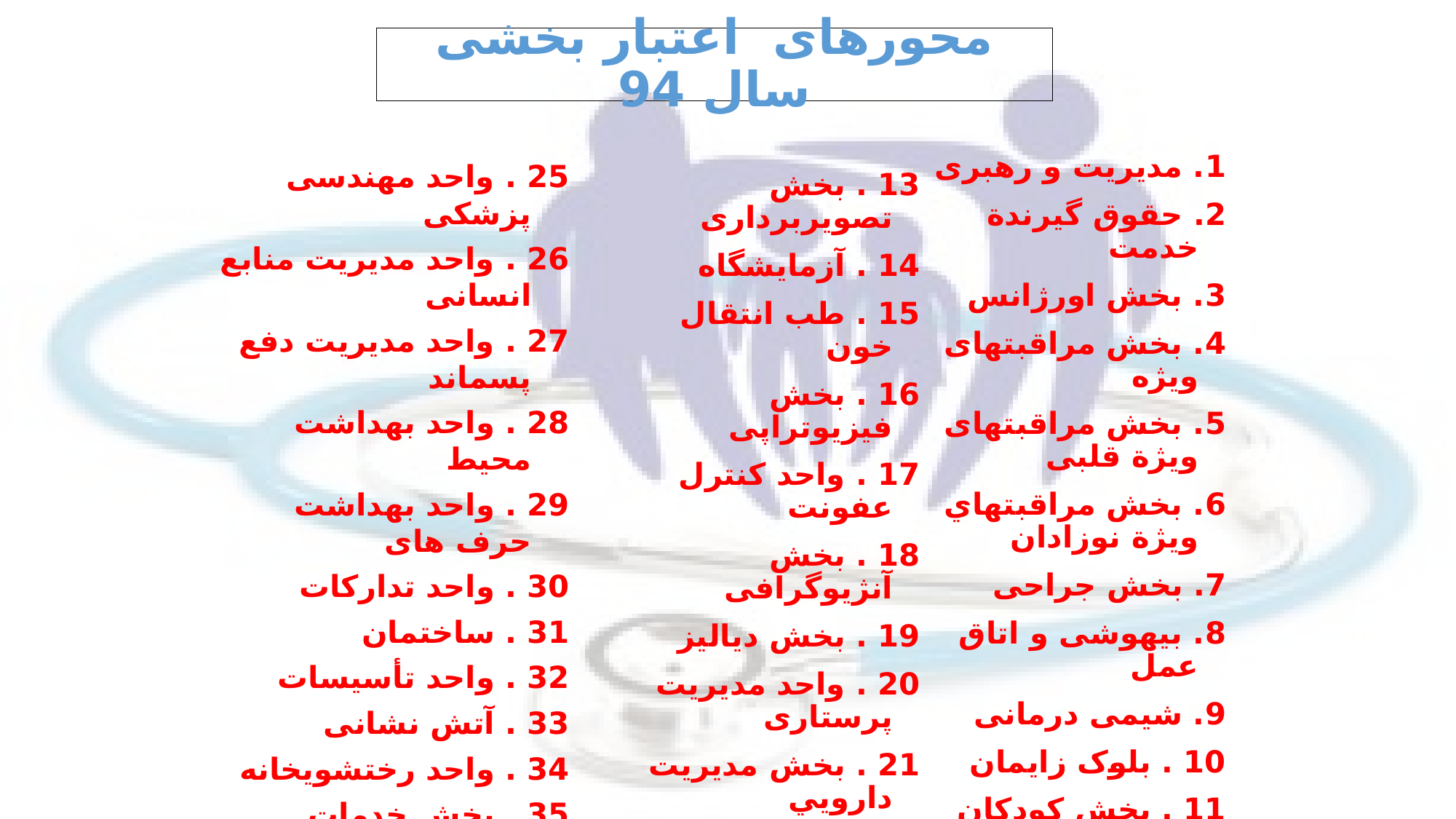

# محورهای  اعتبار بخشی سال 94
1. مدیریت و رهبری
2. حقوق گیرندة خدمت
3. بخش اورژانس
4. بخش مراقبتهای ویژه
5. بخش مراقبتهای ویژة قلبی
6. بخش مراقبتهاي ويژة نوزادان
7. بخش جراحی
8. بیهوشی و اتاق عمل
9. شیمی درمانی
10 . بلوک زایمان
11 . بخش كودكان
12 . بخش روانپزشکی
25 . واحد مهندسی پزشکی
26 . واحد مدیریت منابع انسانی
27 . واحد مديريت دفع پسماند
28 . واحد بهداشت محیط
29 . واحد بهداشت حرف های
30 . واحد تدارکات
31 . ساختمان
32 . واحد تأسیسات
33 . آتش نشانی
34 . واحد رختشویخانه
35 . بخش خدمات استريليزاسيون
36 . واحد تغذیه
37 . كميته‌ها
13 . بخش تصویربرداری
14 . آزمایشگاه
15 . طب انتقال خون
16 . بخش فیزیوتراپی
17 . واحد کنترل عفونت
18 . بخش آنژیوگرافی
19 . بخش دیالیز
20 . واحد مدیریت پرستاری
21 . بخش مدیریت دارويي
22 . واحد بهبود کیفیت
23 . واحد فناوري اطلاعات
24 . واحد مدارک پزشکی